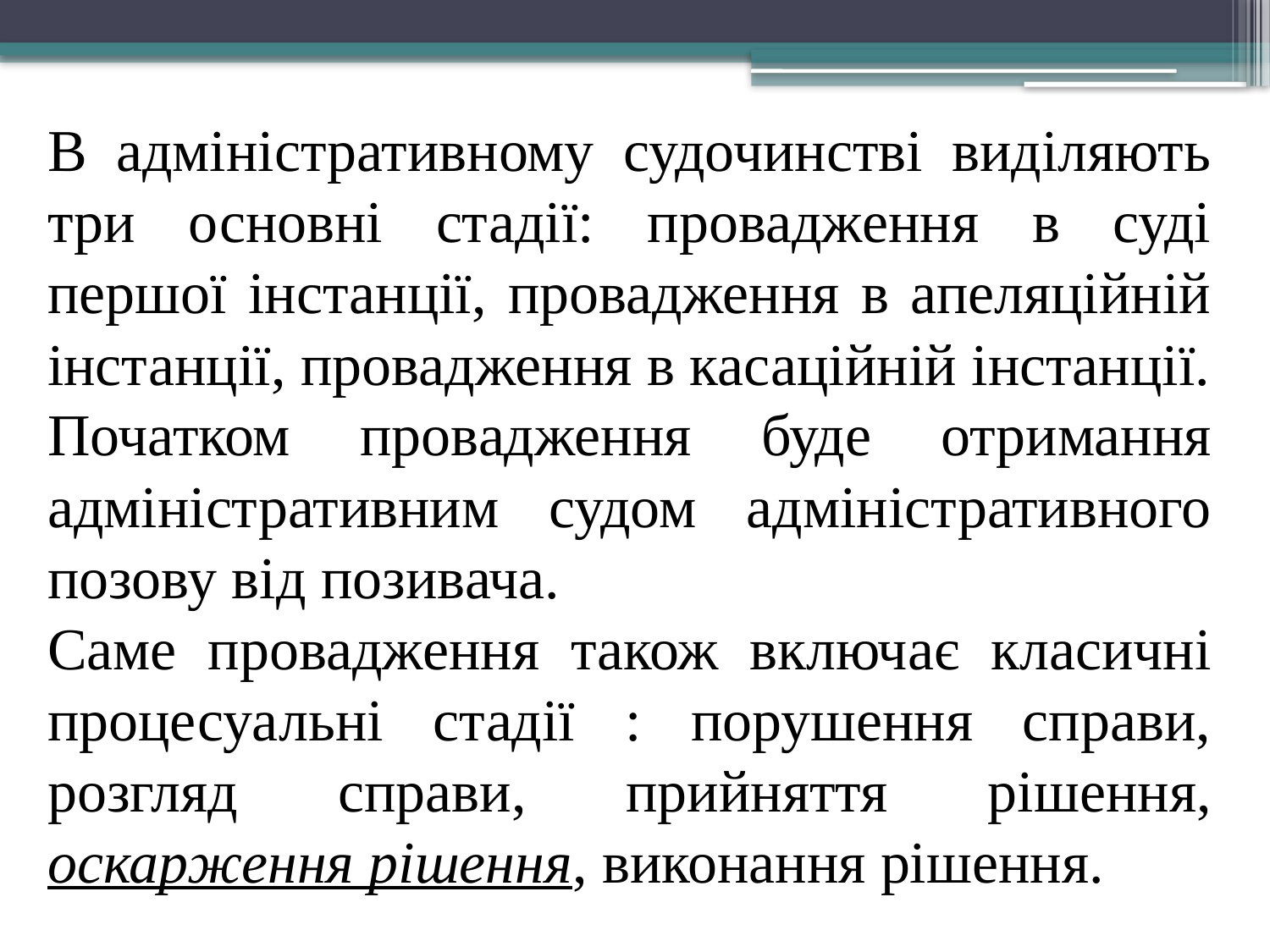

В адміністративному судочинстві виділяють три основні стадії: провадження в суді першої інстанції, провадження в апеляційній інстанції, провадження в касаційній інстанції.
Початком провадження буде отримання адміністративним судом адміністративного позову від позивача.
Саме провадження також включає класичні процесуальні стадії : порушення справи, розгляд справи, прийняття рішення, оскарження рішення, виконання рішення.